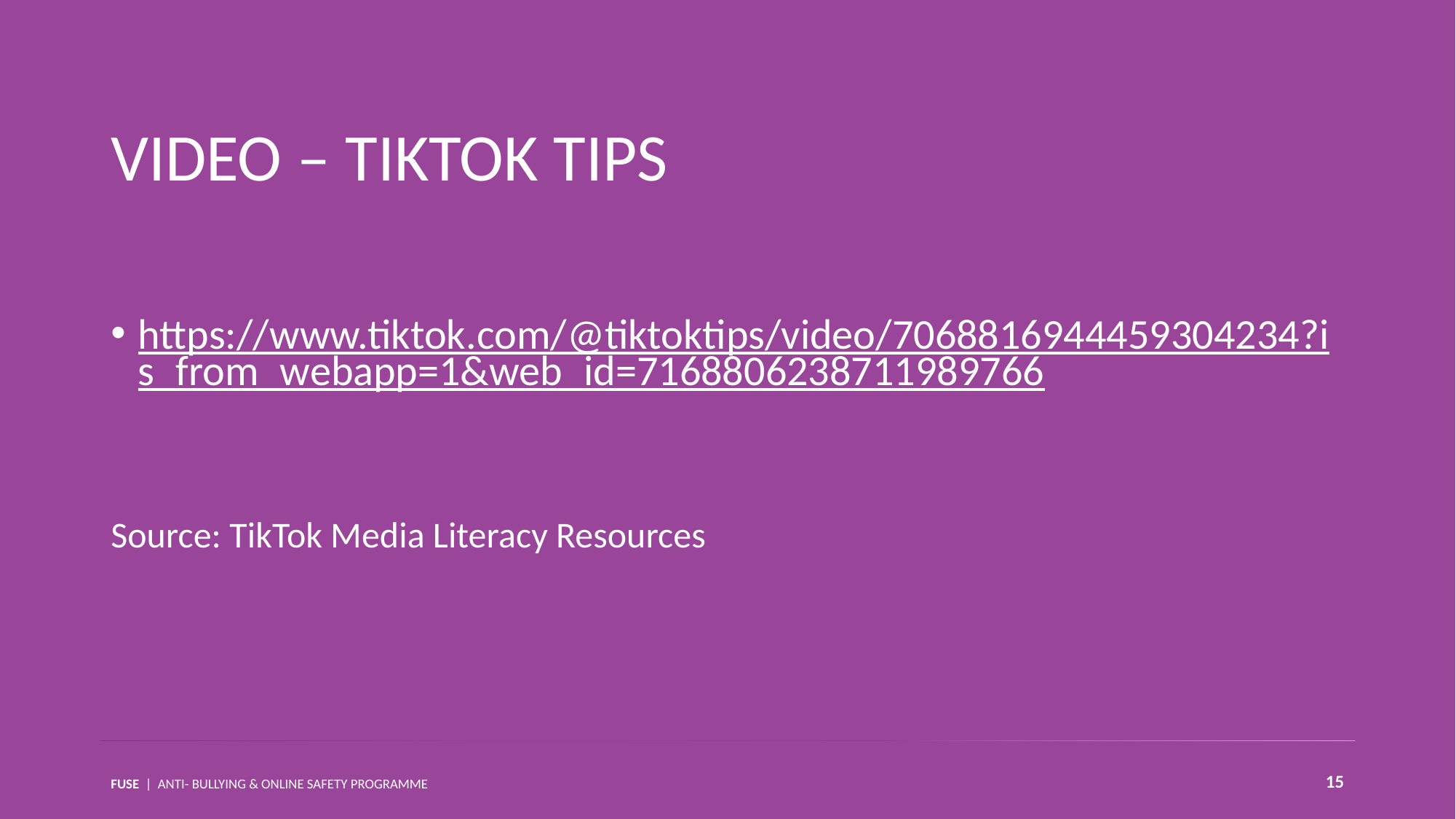

VIDEO – TIKTOK TIPS
https://www.tiktok.com/@tiktoktips/video/7068816944459304234?is_from_webapp=1&web_id=7168806238711989766

Source: TikTok Media Literacy Resources
15